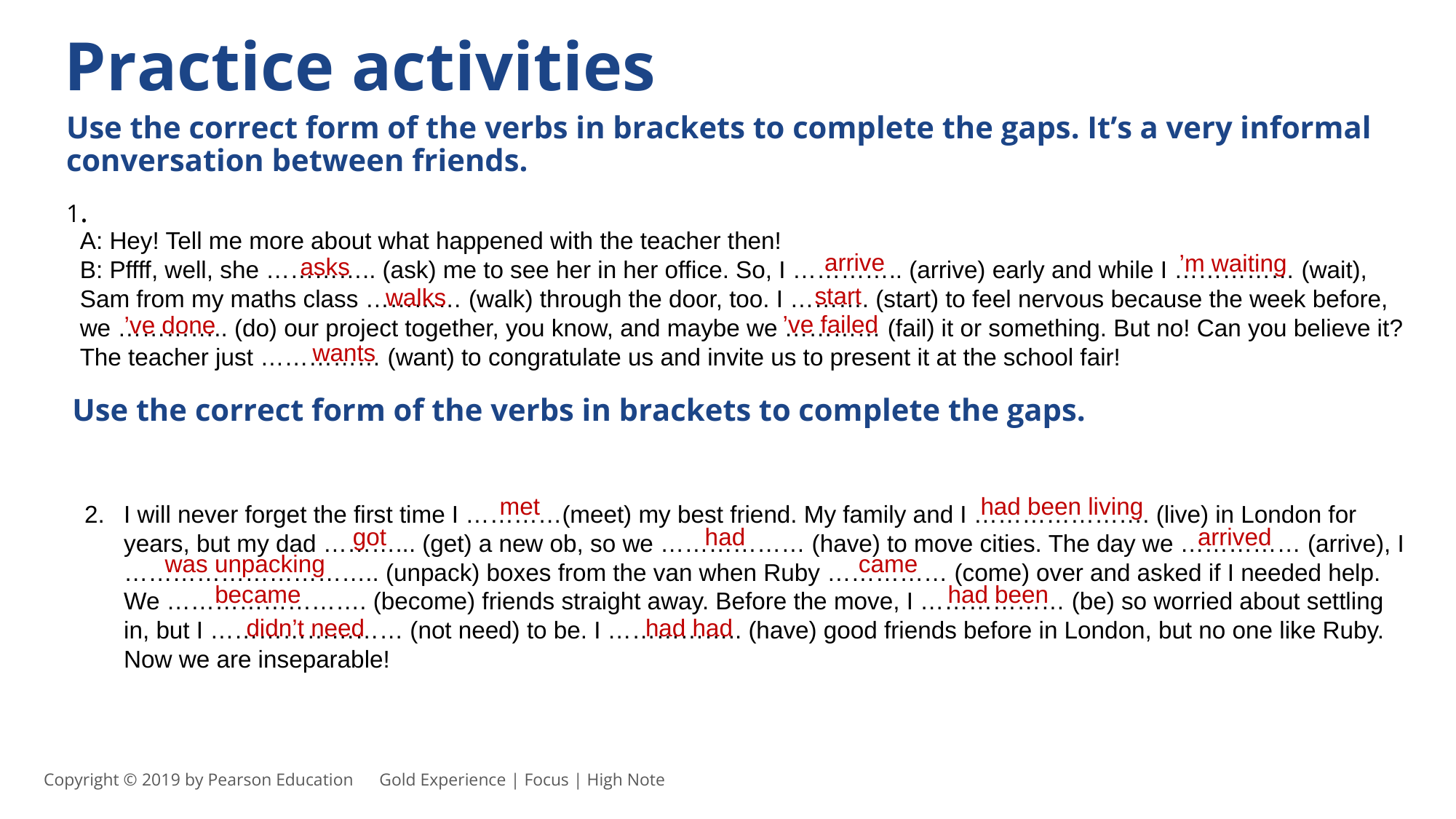

Practice activities
Use the correct form of the verbs in brackets to complete the gaps. It’s a very informal conversation between friends.
1.

A: Hey! Tell me more about what happened with the teacher then!
B: Pffff, well, she ………….. (ask) me to see her in her office. So, I ………….. (arrive) early and while I …………… (wait), Sam from my maths class ………… (walk) through the door, too. I ………. (start) to feel nervous because the week before, we ………….. (do) our project together, you know, and maybe we ………… (fail) it or something. But no! Can you believe it? The teacher just …………… (want) to congratulate us and invite us to present it at the school fair!
arrive
’m waiting
asks
start
walks
’ve failed
’ve done
wants
Use the correct form of the verbs in brackets to complete the gaps.

I will never forget the first time I …………(meet) my best friend. My family and I …………………. (live) in London for years, but my dad ………... (get) a new ob, so we ……………… (have) to move cities. The day we …………… (arrive), I ………………………….. (unpack) boxes from the van when Ruby …………… (come) over and asked if I needed help. We ……………………. (become) friends straight away. Before the move, I ……………… (be) so worried about settling in, but I …………………… (not need) to be. I …………….. (have) good friends before in London, but no one like Ruby. Now we are inseparable!
met
had been living

got
had
arrived
was unpacking
came
became
had been
didn’t need
had had
Copyright © 2019 by Pearson Education      Gold Experience | Focus | High Note